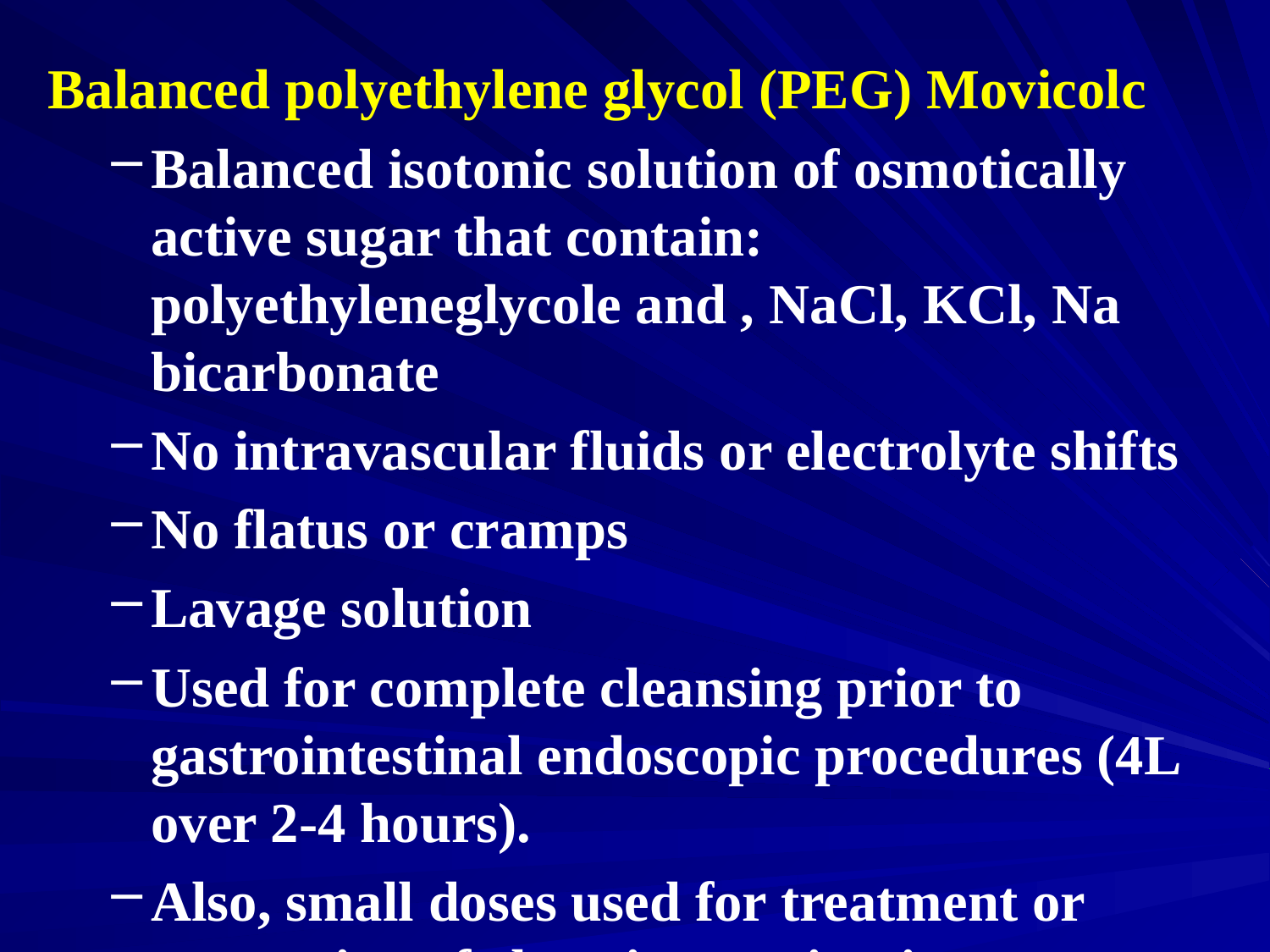

Balanced polyethylene glycol (PEG) Movicolc
Balanced isotonic solution of osmotically active sugar that contain: polyethyleneglycole and , NaCl, KCl, Na bicarbonate
No intravascular fluids or electrolyte shifts
No flatus or cramps
Lavage solution
Used for complete cleansing prior to gastrointestinal endoscopic procedures (4L over 2-4 hours).
Also, small doses used for treatment or prevention of chronic constipation.